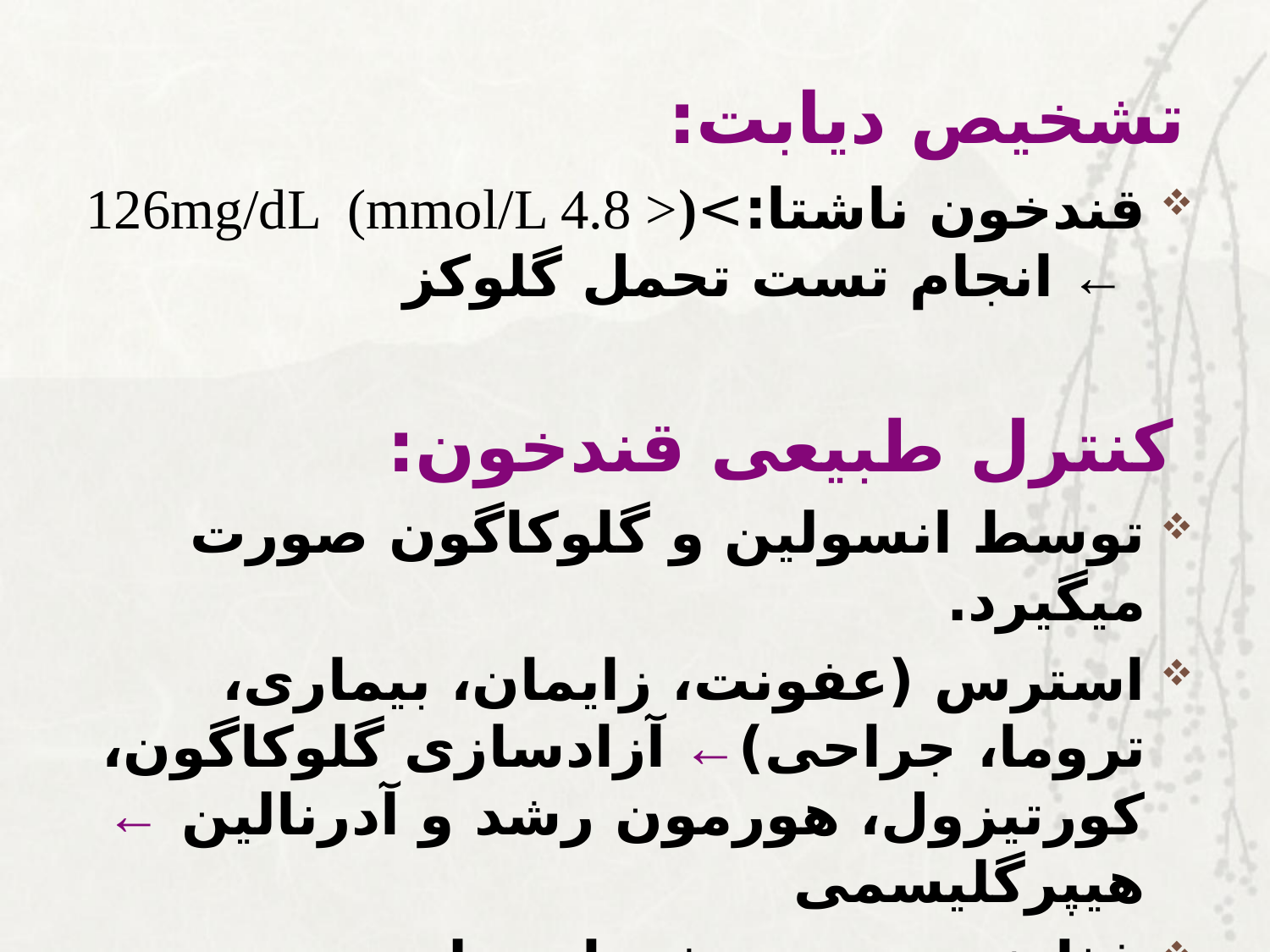

# تشخیص دیابت:
قندخون ناشتا:>126mg/dL  (mmol/L 4.8 >)  ← انجام تست تحمل گلوکز

 کنترل طبیعی قندخون:
توسط انسولین و گلوکاگون صورت میگیرد.
استرس (عفونت، زایمان، بیماری، تروما، جراحی)← آزادسازی گلوکاگون، کورتیزول، هورمون رشد و آدرنالین ← هیپرگلیسمی
غذا خوردن← ترشح انسولین